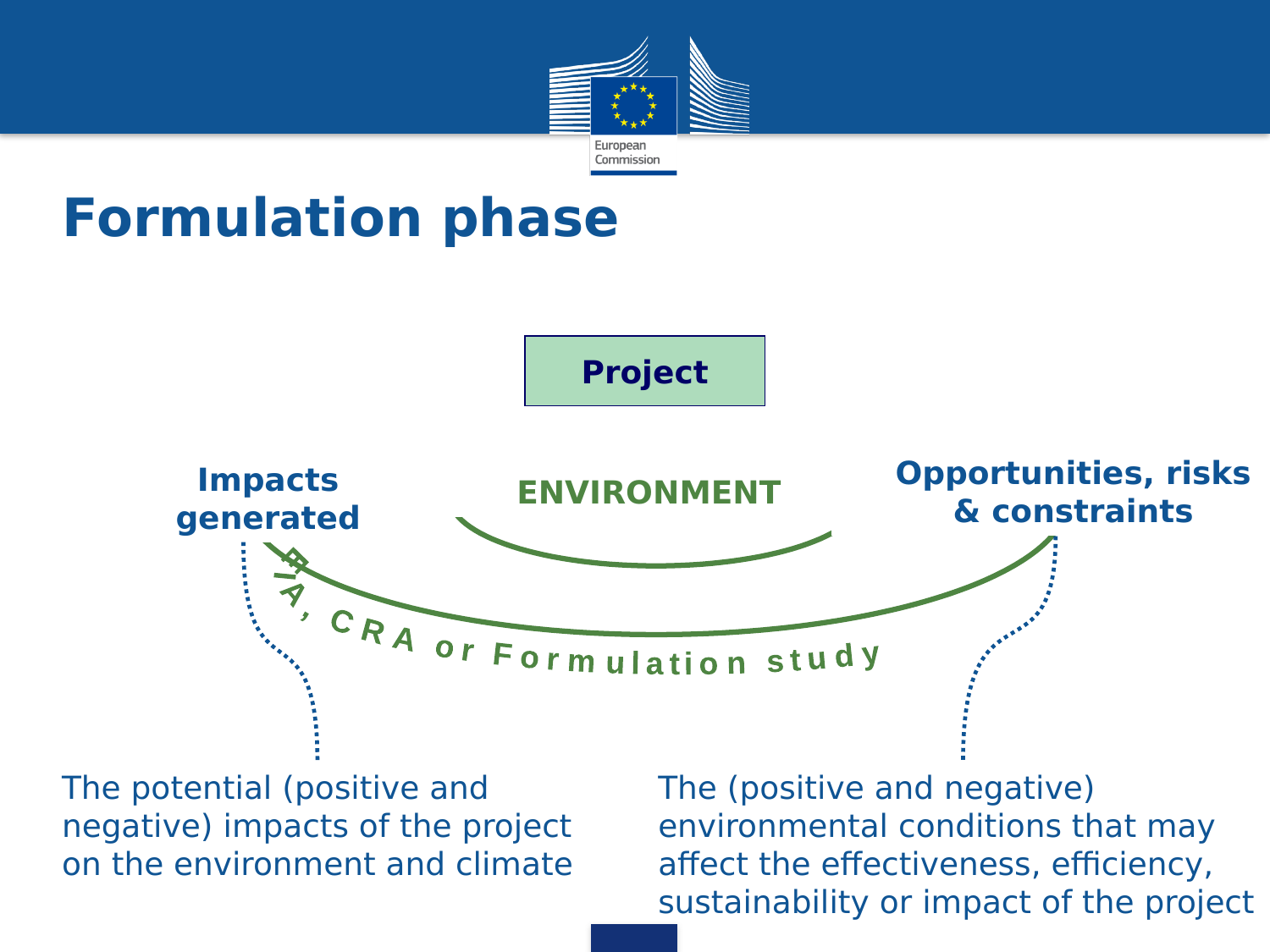

# Formulation phase
Project

Opportunities, risks & constraints
Impacts generated
ENVIRONMENT
                     EIA, CRA or Formulation study
The potential (positive and negative) impacts of the project  on the environment and climate
The (positive and negative) environmental conditions that may affect the effectiveness, efficiency, sustainability or impact of the project